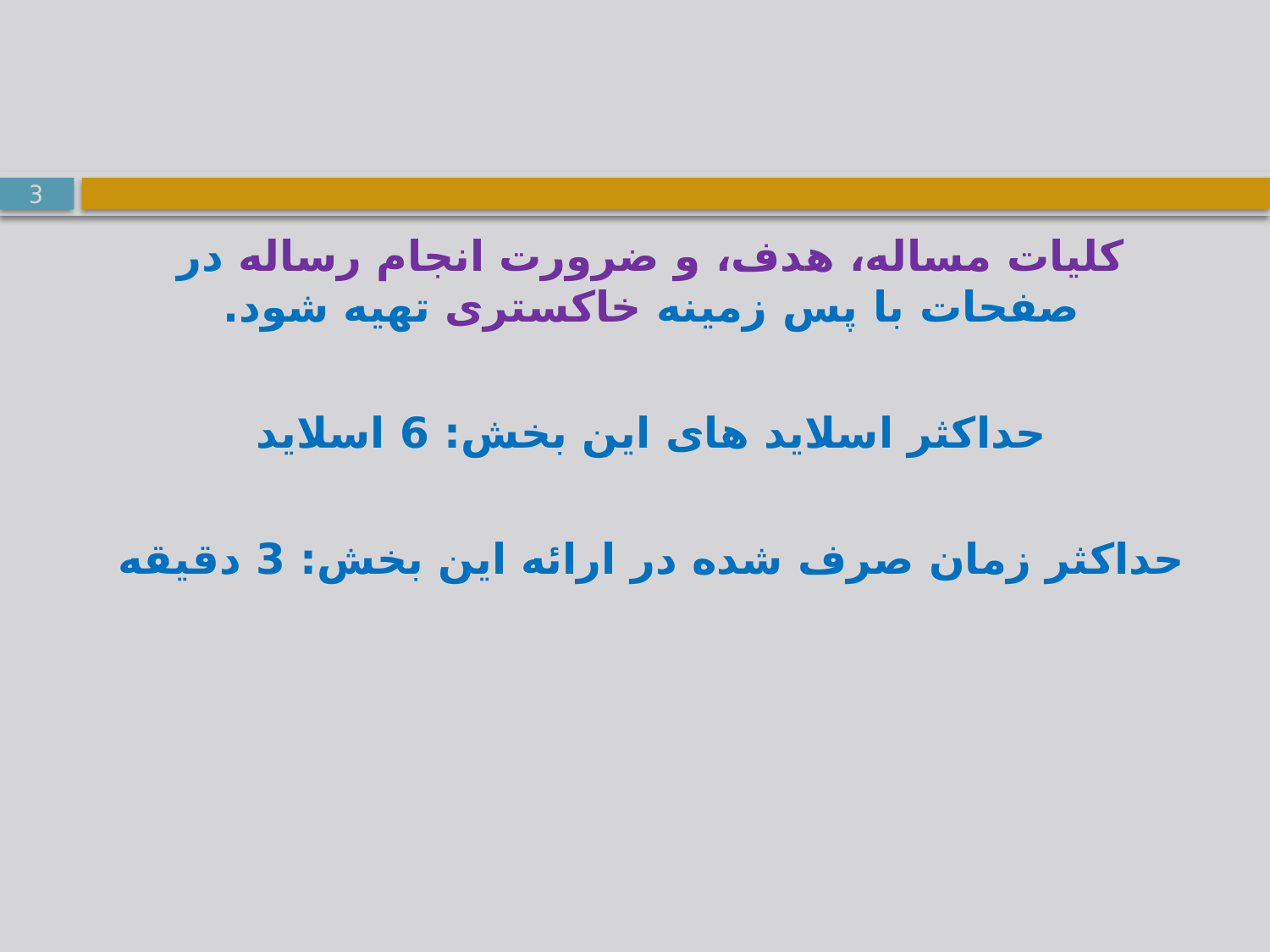

#
3
کلیات مساله، هدف، و ضرورت انجام رساله در صفحات با پس زمینه خاکستری تهیه شود.

حداکثر اسلاید های این بخش: 6 اسلاید

حداکثر زمان صرف شده در ارائه این بخش: 3 دقیقه